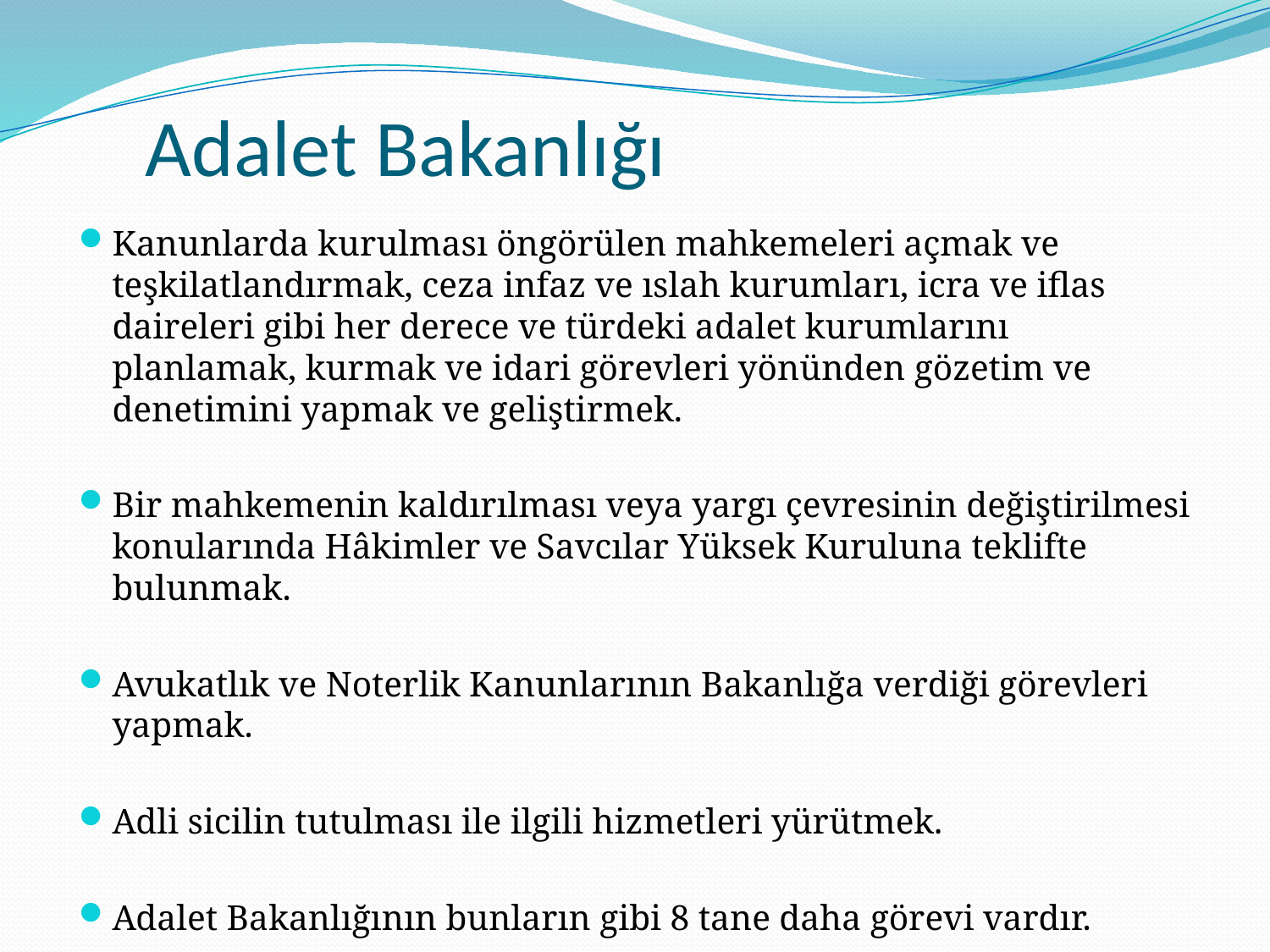

# Adalet Bakanlığı
Kanunlarda kurulması öngörülen mahkemeleri açmak ve teşkilatlandırmak, ceza infaz ve ıslah kurumları, icra ve iflas daireleri gibi her derece ve türdeki adalet kurumlarını planlamak, kurmak ve idari görevleri yönünden gözetim ve denetimini yapmak ve geliştirmek.

Bir mahkemenin kaldırılması veya yargı çevresinin değiştirilmesi konularında Hâkimler ve Savcılar Yüksek Kuruluna teklifte bulunmak.

Avukatlık ve Noterlik Kanunlarının Bakanlığa verdiği görevleri yapmak.

Adli sicilin tutulması ile ilgili hizmetleri yürütmek.

Adalet Bakanlığının bunların gibi 8 tane daha görevi vardır.